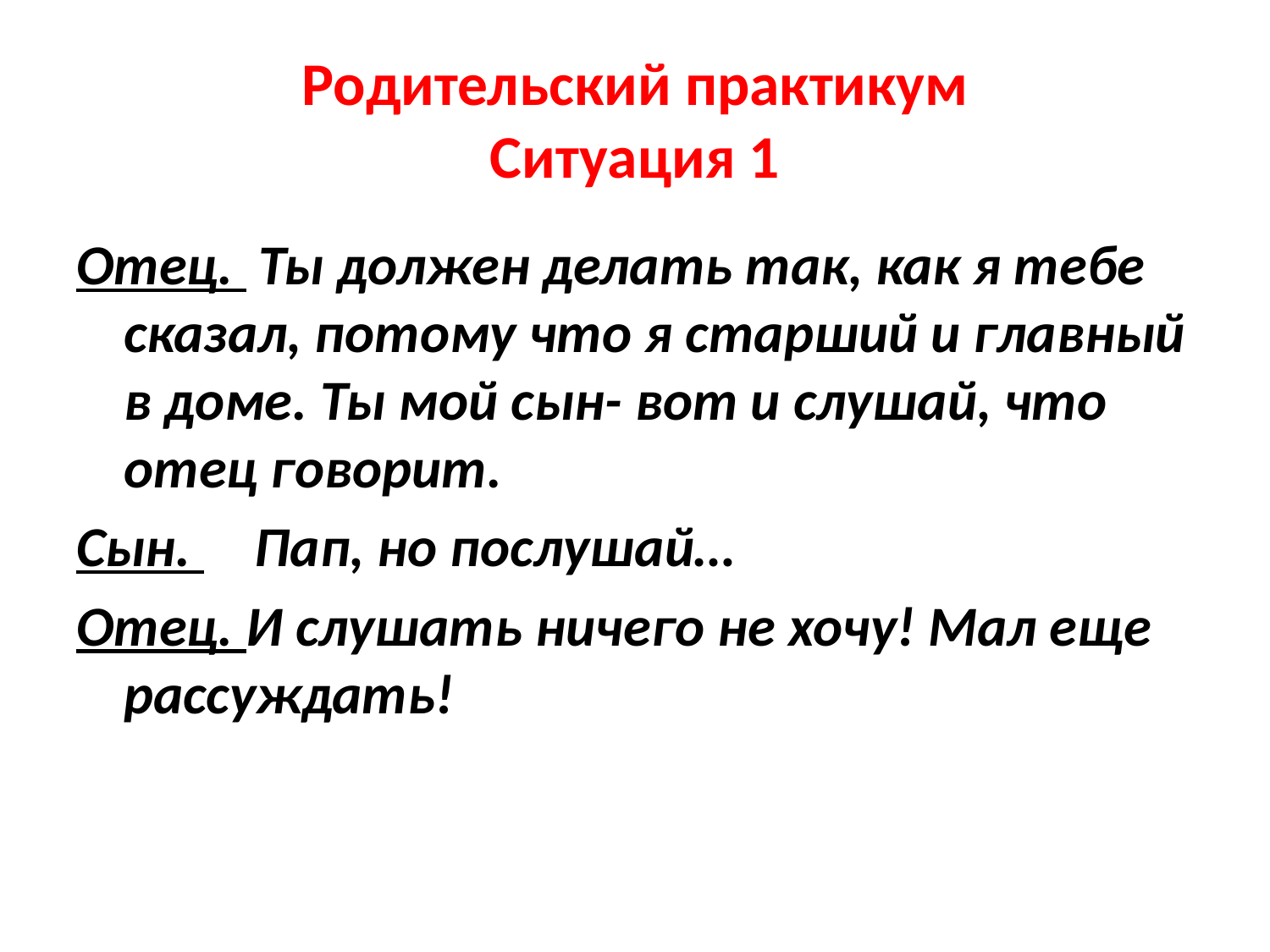

# Родительский практикум Ситуация 1
Отец.  Ты должен делать так, как я тебе сказал, потому что я старший и главный в доме. Ты мой сын- вот и слушай, что отец говорит.
Сын.     Пап, но послушай…
Отец. И слушать ничего не хочу! Мал еще рассуждать!